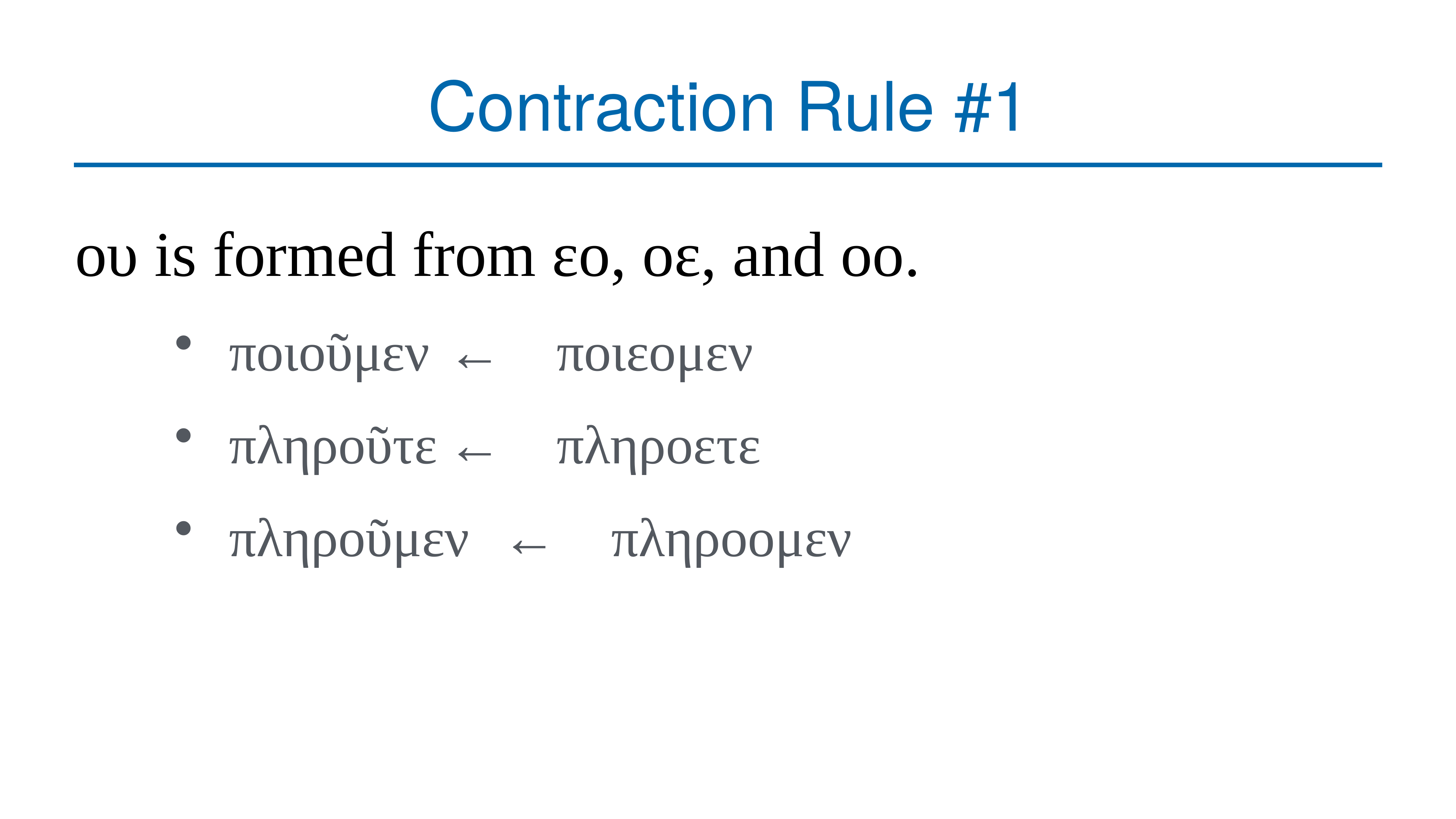

# Contraction Rule #1
ου is formed from εο, οε, and οο.
ποιοῦμεν	←	ποιεομεν
πληροῦτε	←	πληροετε
πληροῦμεν	←	πληροομεν